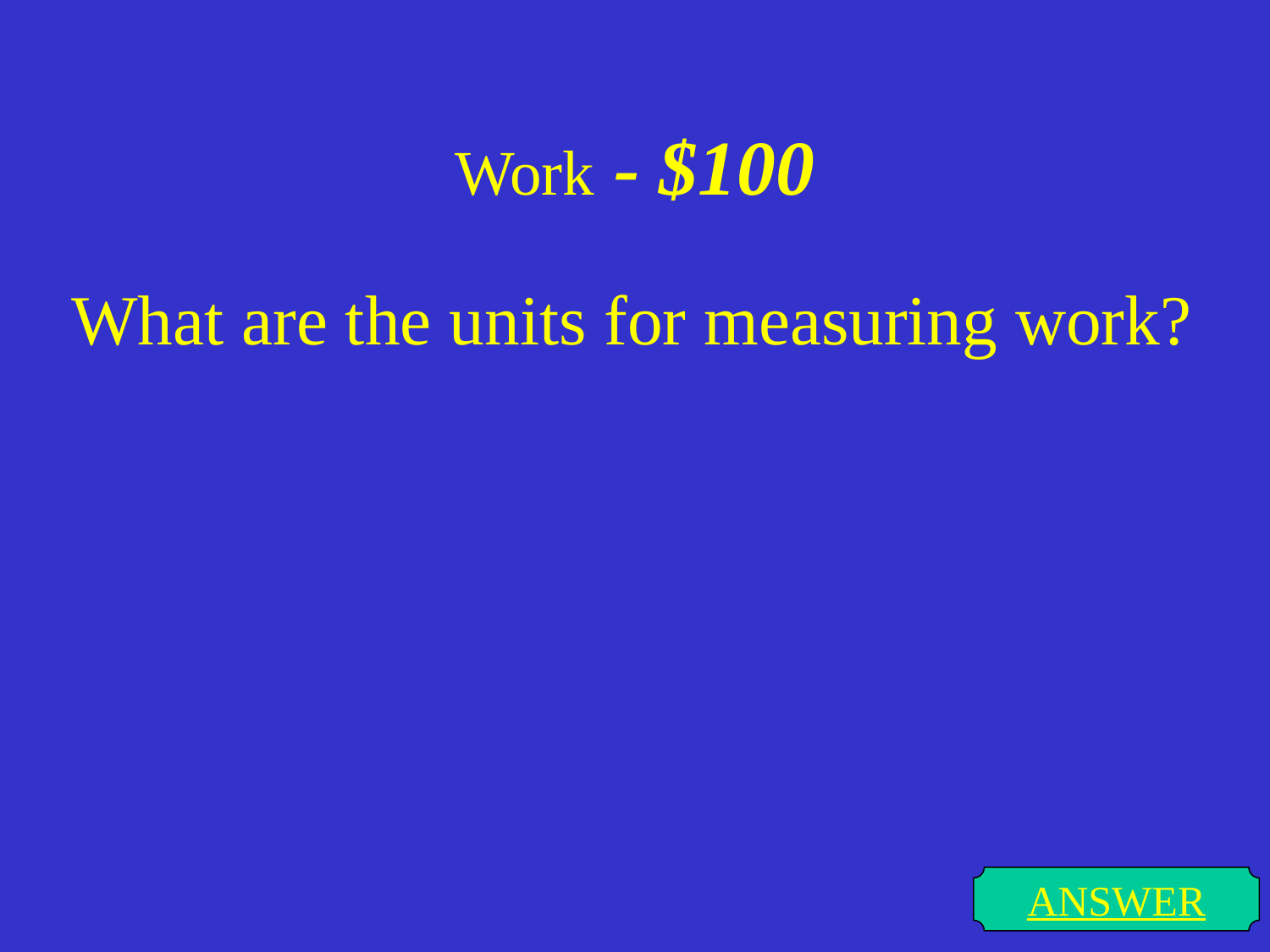

# Work - $100
What are the units for measuring work?

ANSWER